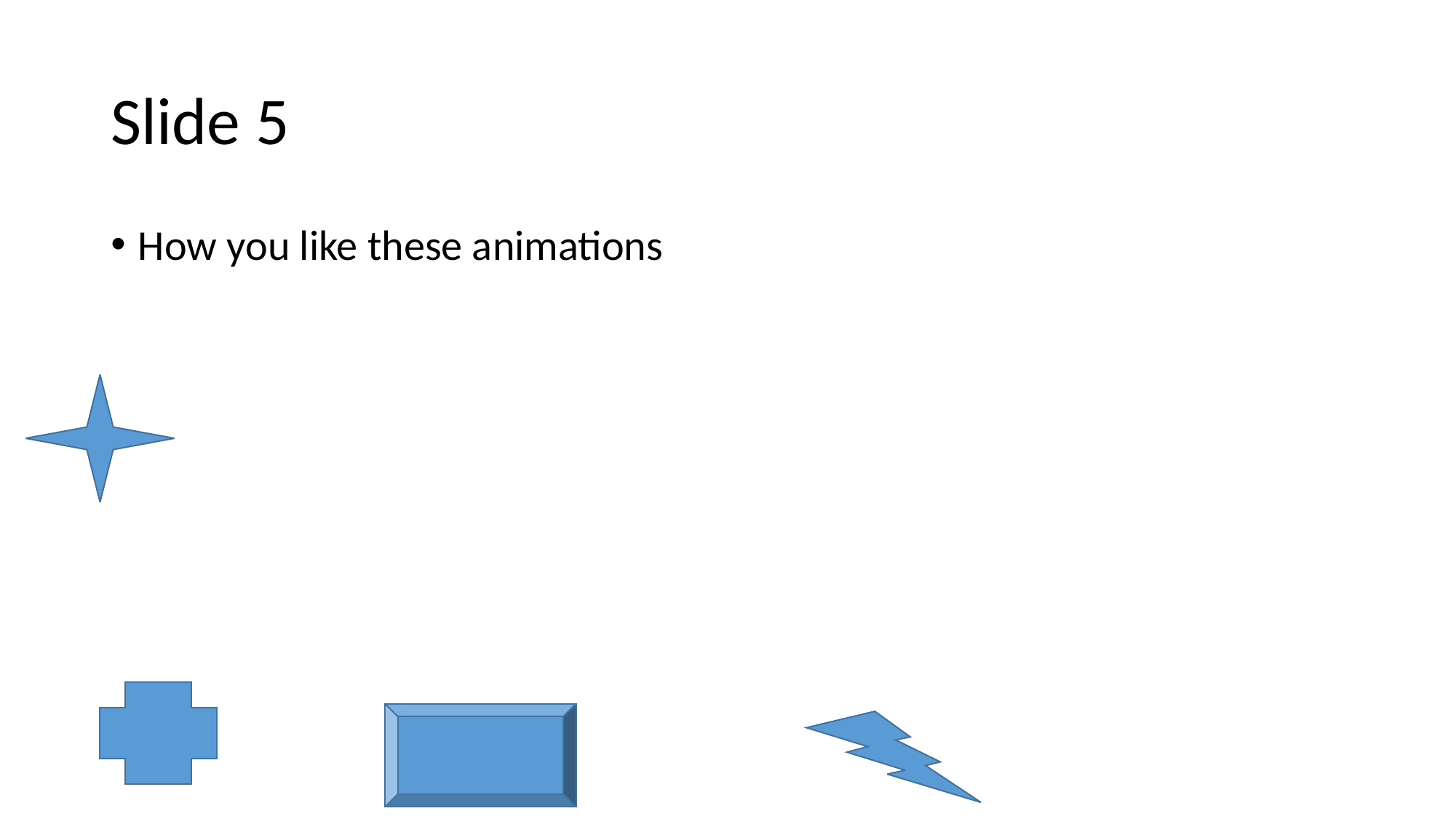

# Slide 5
How you like these animations